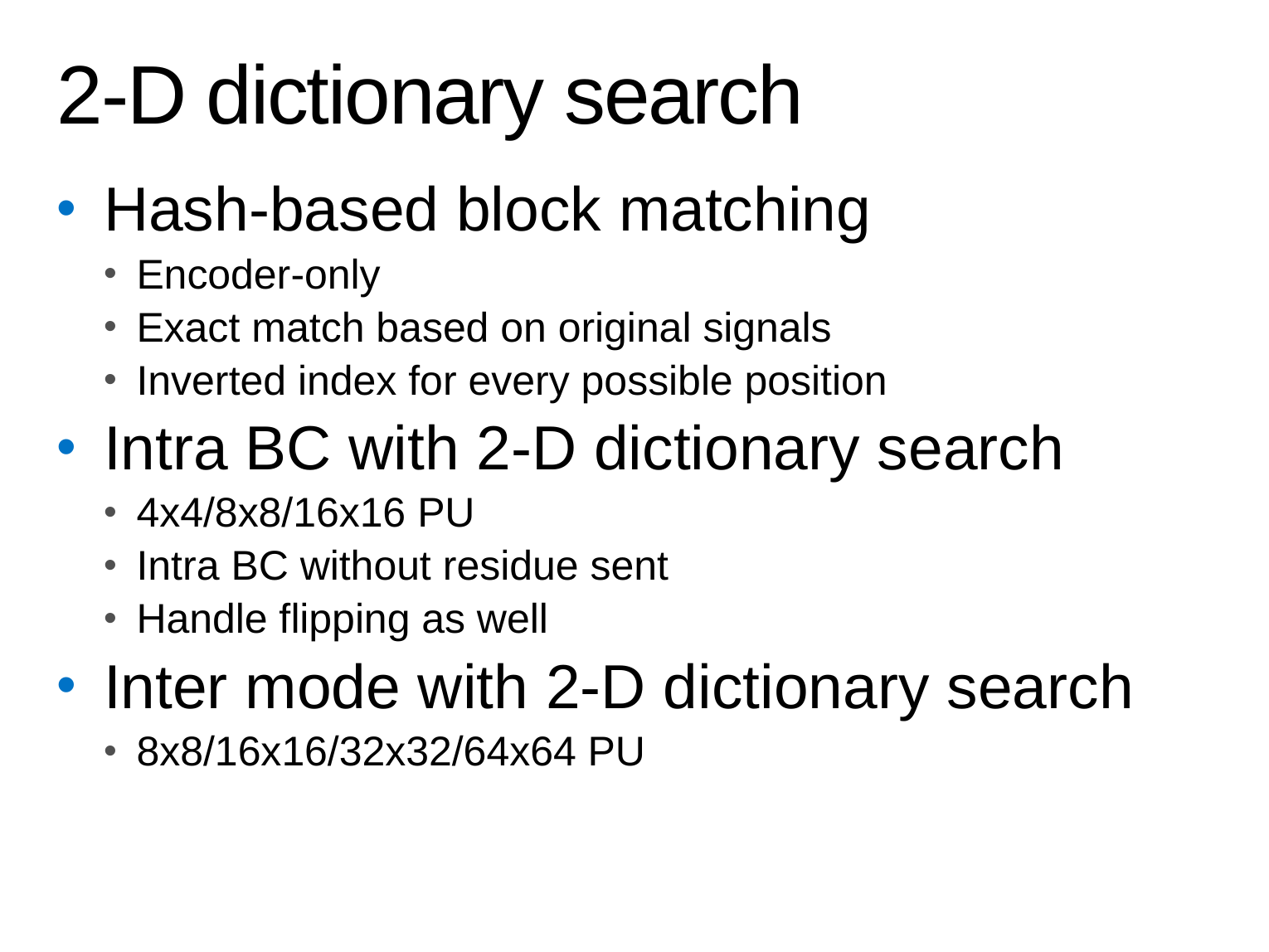

# 2-D dictionary search
Hash-based block matching
Encoder-only
Exact match based on original signals
Inverted index for every possible position
Intra BC with 2-D dictionary search
4x4/8x8/16x16 PU
Intra BC without residue sent
Handle flipping as well
Inter mode with 2-D dictionary search
8x8/16x16/32x32/64x64 PU